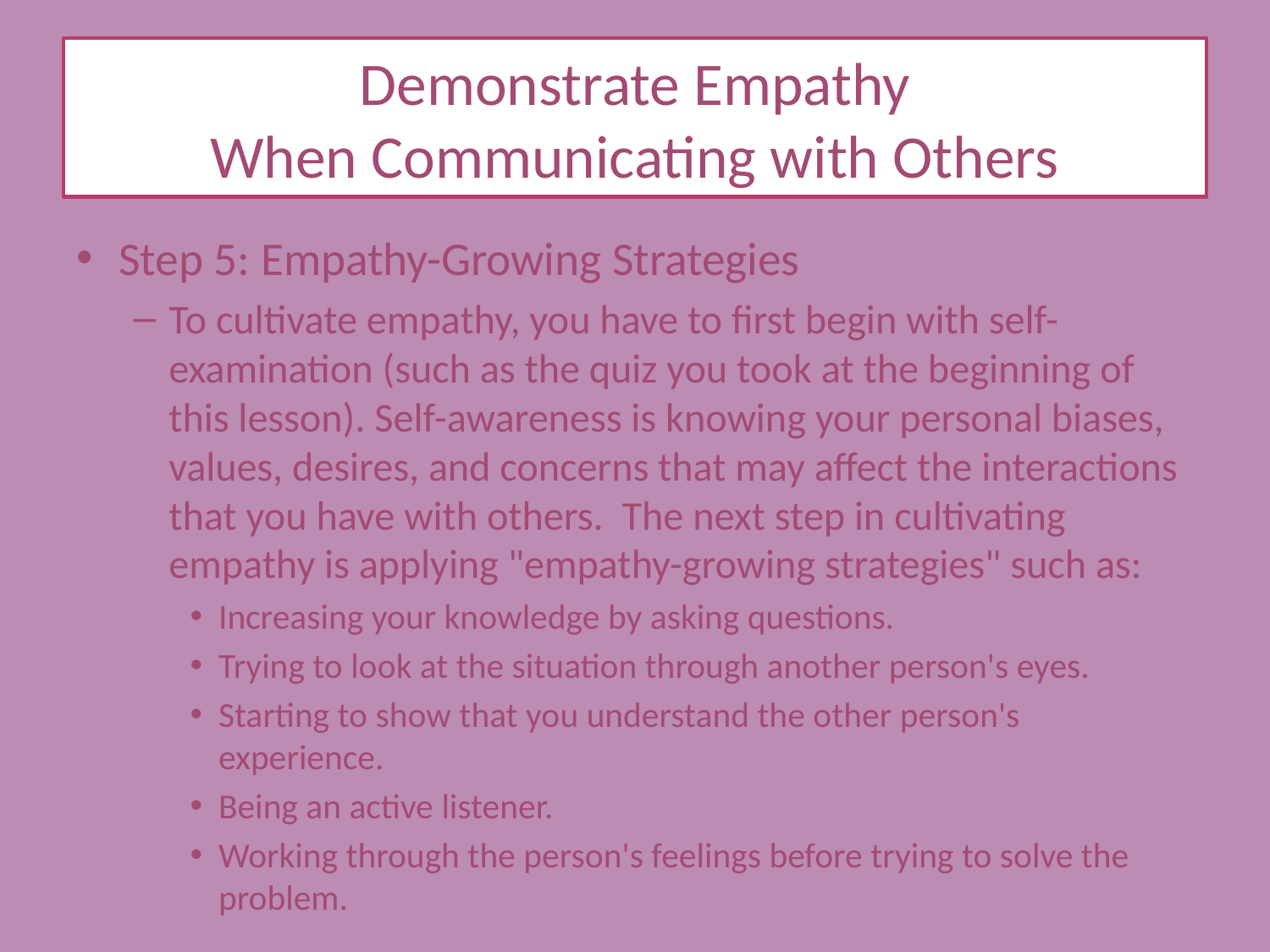

# Demonstrate Empathy When Communicating with Others
Step 5: Empathy-Growing Strategies
To cultivate empathy, you have to first begin with self-examination (such as the quiz you took at the beginning of this lesson). Self-awareness is knowing your personal biases, values, desires, and concerns that may affect the interactions that you have with others.  The next step in cultivating empathy is applying "empathy-growing strategies" such as:
Increasing your knowledge by asking questions.
Trying to look at the situation through another person's eyes.
Starting to show that you understand the other person's experience.
Being an active listener.
Working through the person's feelings before trying to solve the problem.